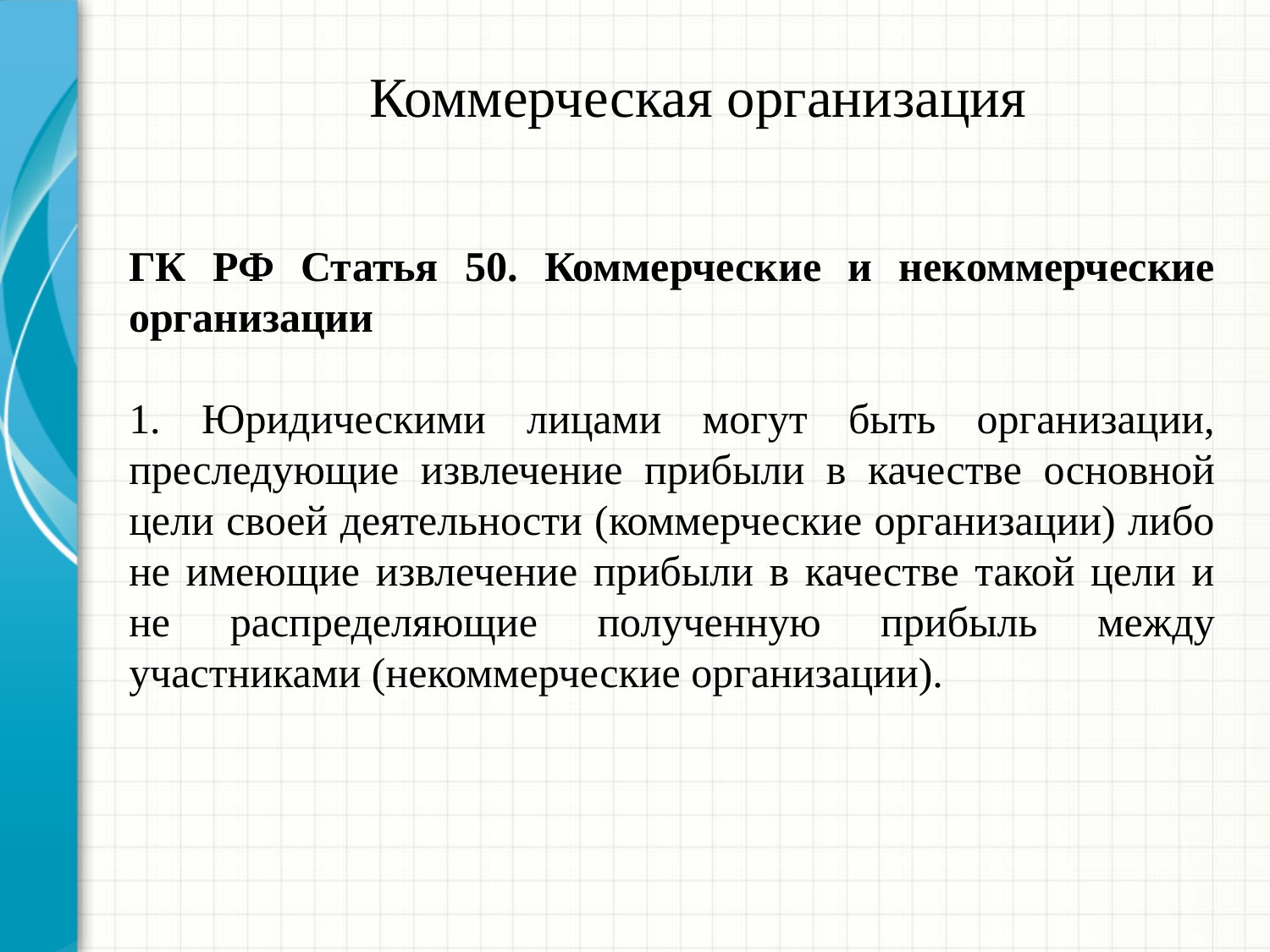

Коммерческая организация
ГК РФ Статья 50. Коммерческие и некоммерческие организации

1. Юридическими лицами могут быть организации, преследующие извлечение прибыли в качестве основной цели своей деятельности (коммерческие организации) либо не имеющие извлечение прибыли в качестве такой цели и не распределяющие полученную прибыль между участниками (некоммерческие организации).